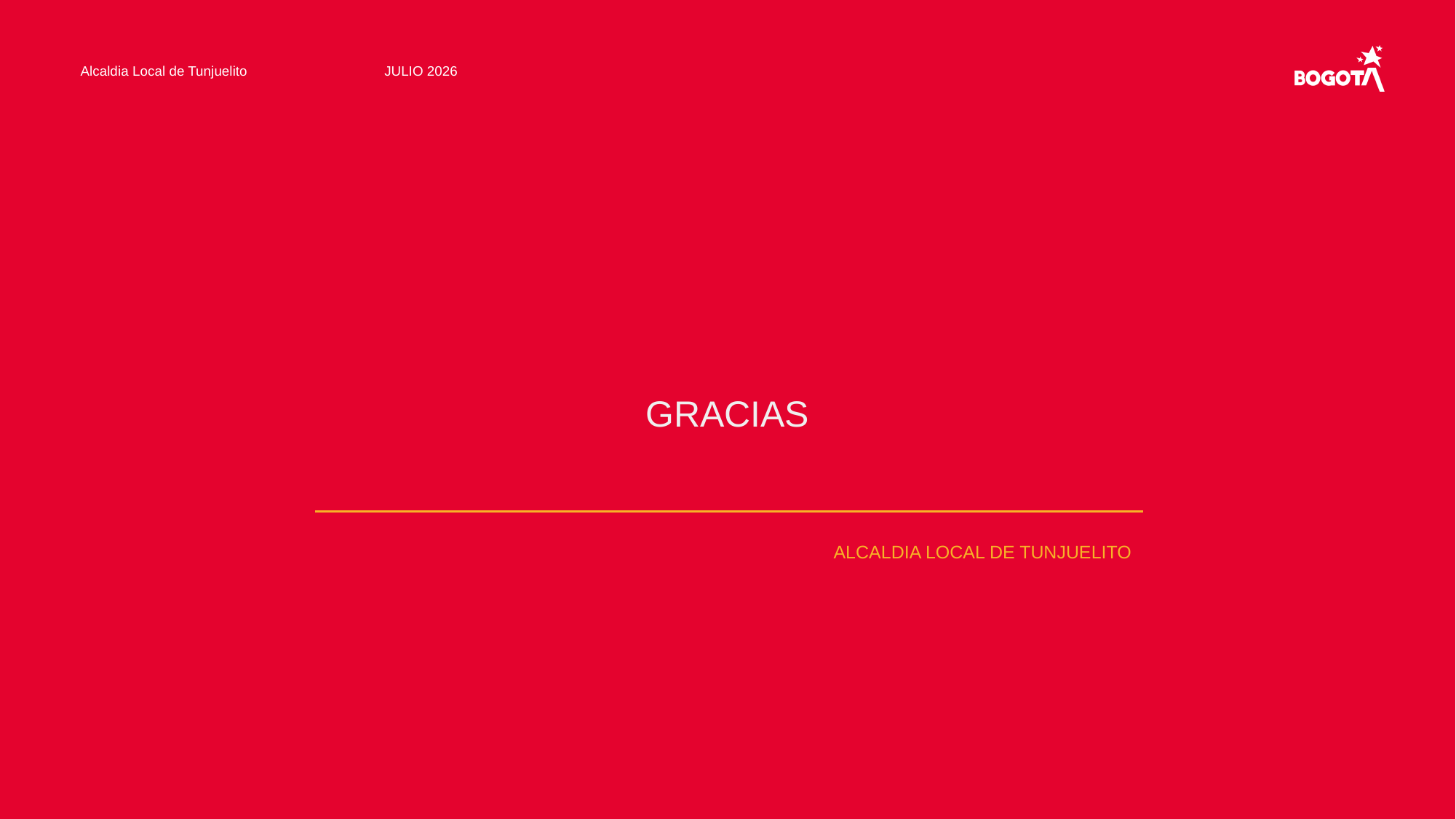

Alcaldia Local de Tunjuelito
JULIO 2026
GRACIAS
ALCALDIA LOCAL DE TUNJUELITO